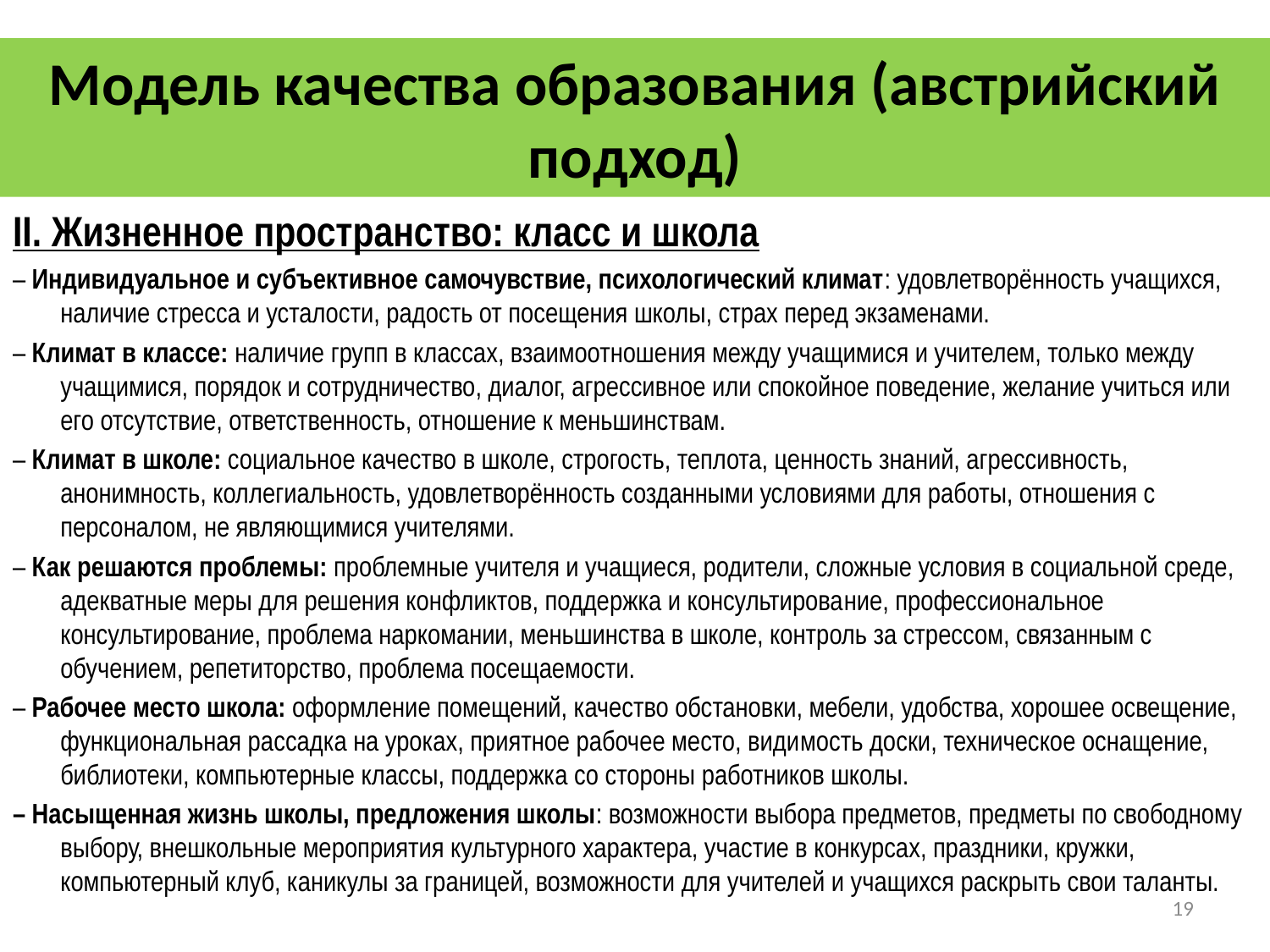

# Модель качества образования (австрийский подход)
II. Жизненное пространство: класс и школа
– Индивидуальное и субъективное самочувствие, психологический климат: удовлетворённость учащихся, наличие стресса и усталости, радость от посещения школы, страх перед экзаменами.
– Климат в классе: наличие групп в классах, взаимоотноше­ния между учащимися и учителем, только между учащимися, порядок и сотрудничество, диалог, агрессивное или спокойное поведение, желание учиться или его отсутствие, ответствен­ность, отношение к меньшинствам.
– Климат в школе: социальное качество в школе, строгость, теплота, ценность знаний, агрессивность, анонимность, кол­легиальность, удовлетворённость созданными условиями для работы, отношения с персоналом, не являющимися учите­лями.
– Как решаются проблемы: проблемные учителя и учащиеся, родители, сложные условия в социальной среде, адекватные меры для решения конфликтов, поддержка и консультирова­ние, профессиональное консультирование, проблема наркомании, меньшинства в школе, контроль за стрессом, связанным с обучением, репетиторство, проблема посещаемости.
– Рабочее место школа: оформление помещений, качество обстановки, мебели, удобства, хорошее освещение, функци­ональная рассадка на уроках, приятное рабочее место, види­мость доски, техническое оснащение, библиотеки, компью­терные классы, поддержка со стороны работников школы.
– Насыщенная жизнь школы, предложения школы: возмож­ности выбора предметов, предметы по свободному выбору, внешкольные мероприятия культурного характера, участие в конкурсах, праздники, кружки, компьютерный клуб, каникулы за границей, возможности для учителей и учащихся раскрыть свои таланты.

19